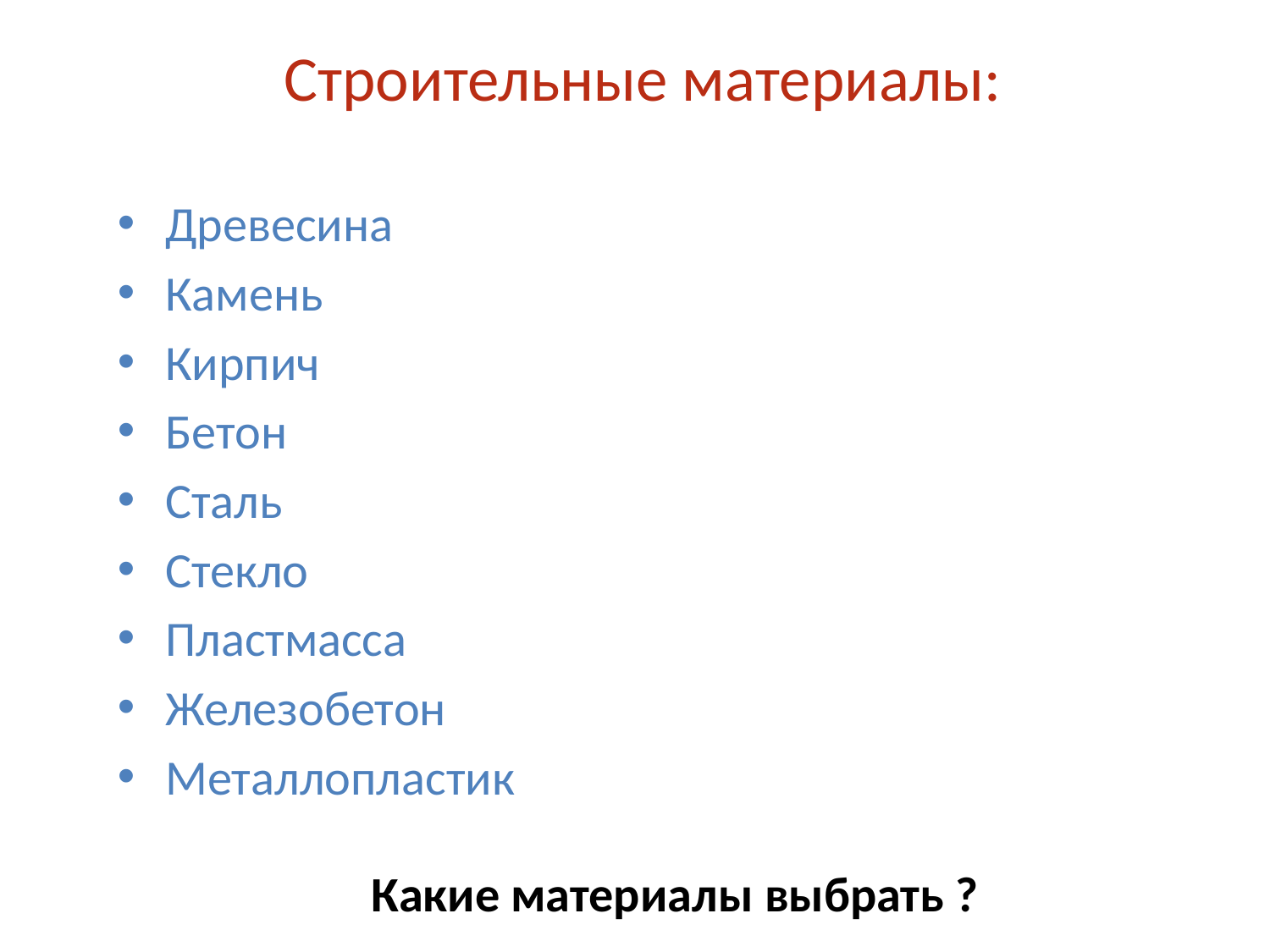

# Строительные материалы:
Древесина
Камень
Кирпич
Бетон
Сталь
Стекло
Пластмасса
Железобетон
Металлопластик

Какие материалы выбрать ?